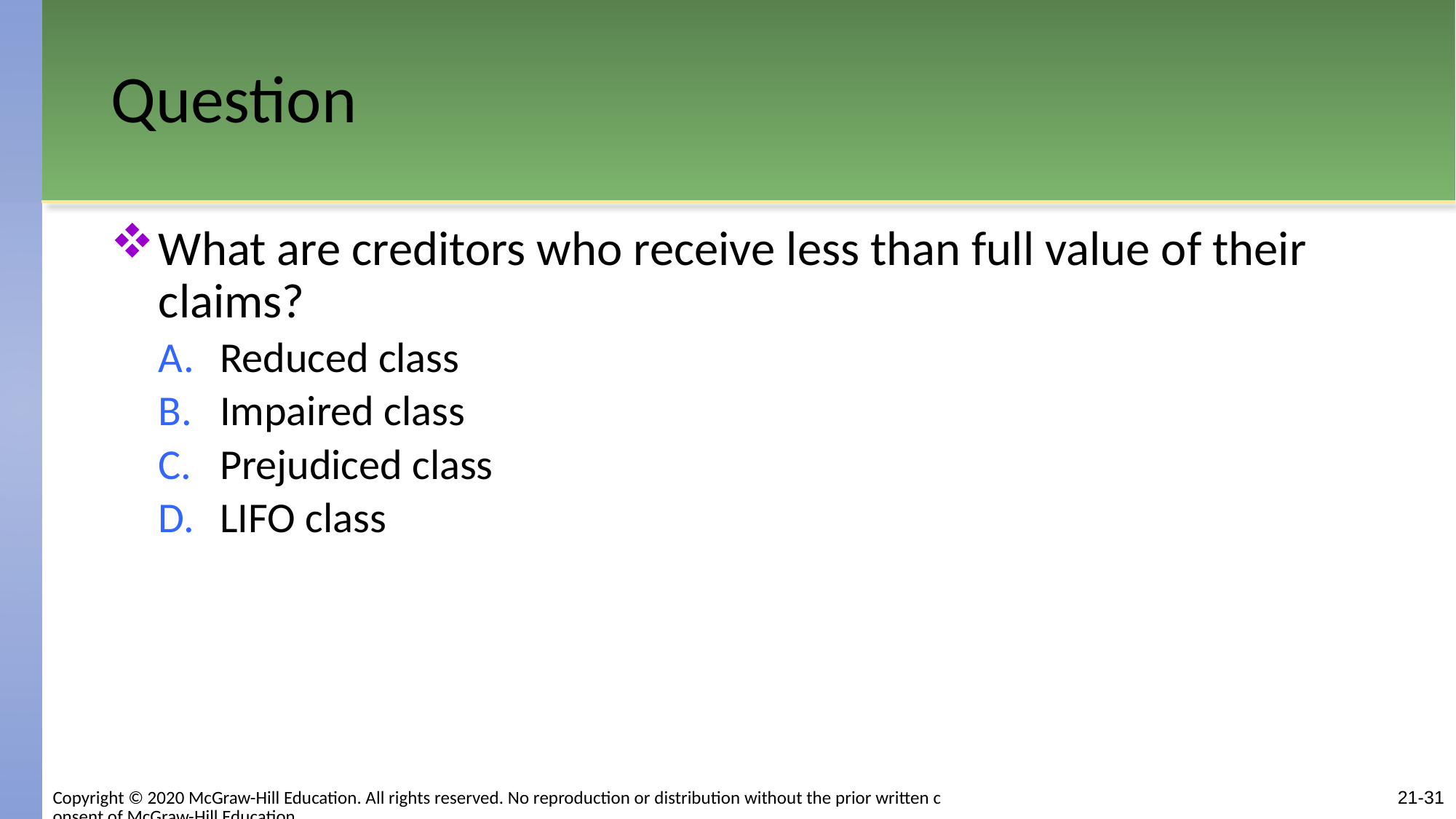

# Question
What are creditors who receive less than full value of their claims?
Reduced class
Impaired class
Prejudiced class
LIFO class
Copyright © 2020 McGraw-Hill Education. All rights reserved. No reproduction or distribution without the prior written consent of McGraw-Hill Education.
21-31